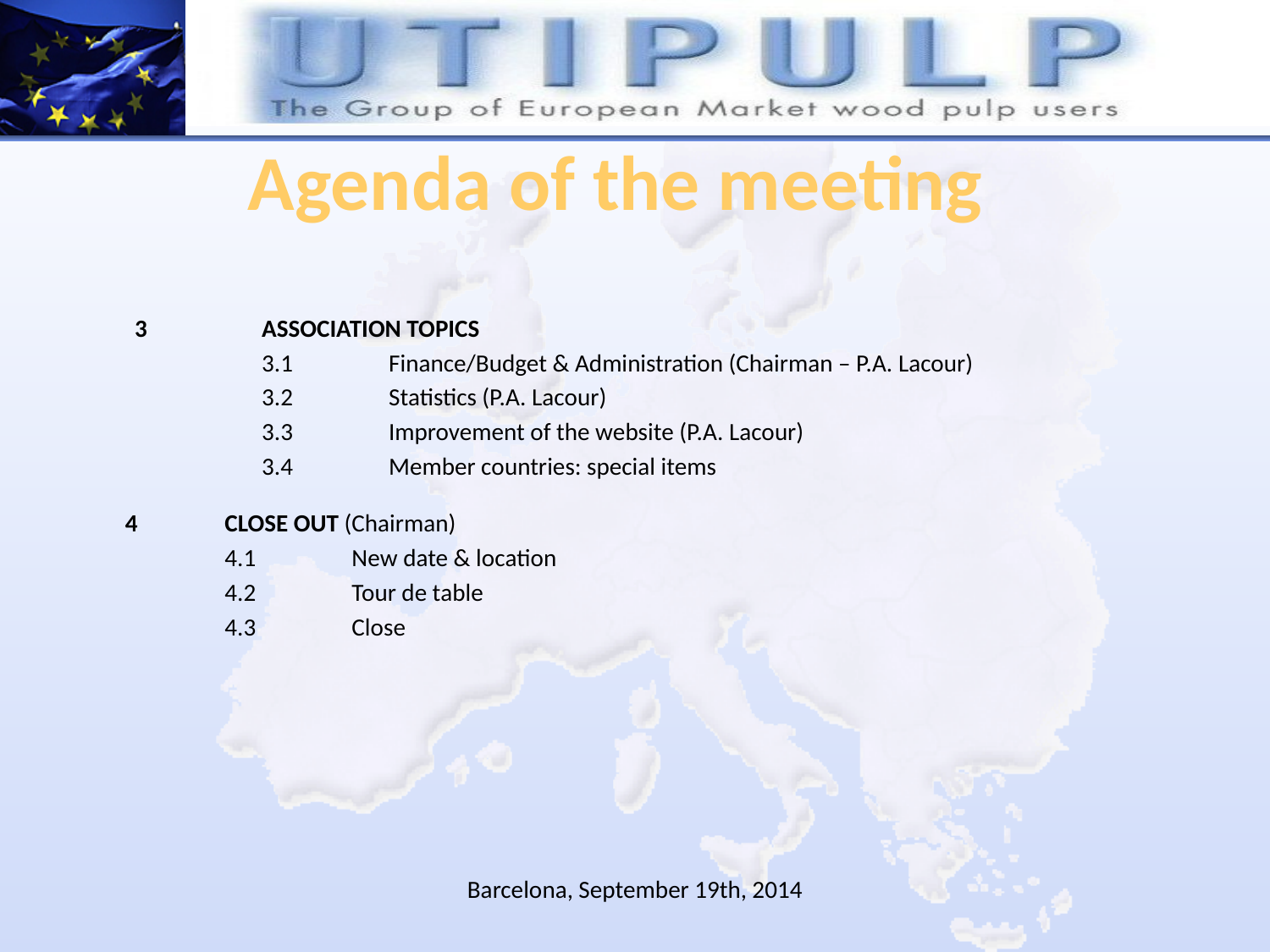

# Agenda of the meeting
3	ASSOCIATION TOPICS
	3.1	Finance/Budget & Administration (Chairman – P.A. Lacour)
	3.2	Statistics (P.A. Lacour)
	3.3	Improvement of the website (P.A. Lacour)
	3.4	Member countries: special items

     4	CLOSE OUT (Chairman)
	4.1	New date & location
	4.2	Tour de table
	4.3	Close

Barcelona, September 19th, 2014